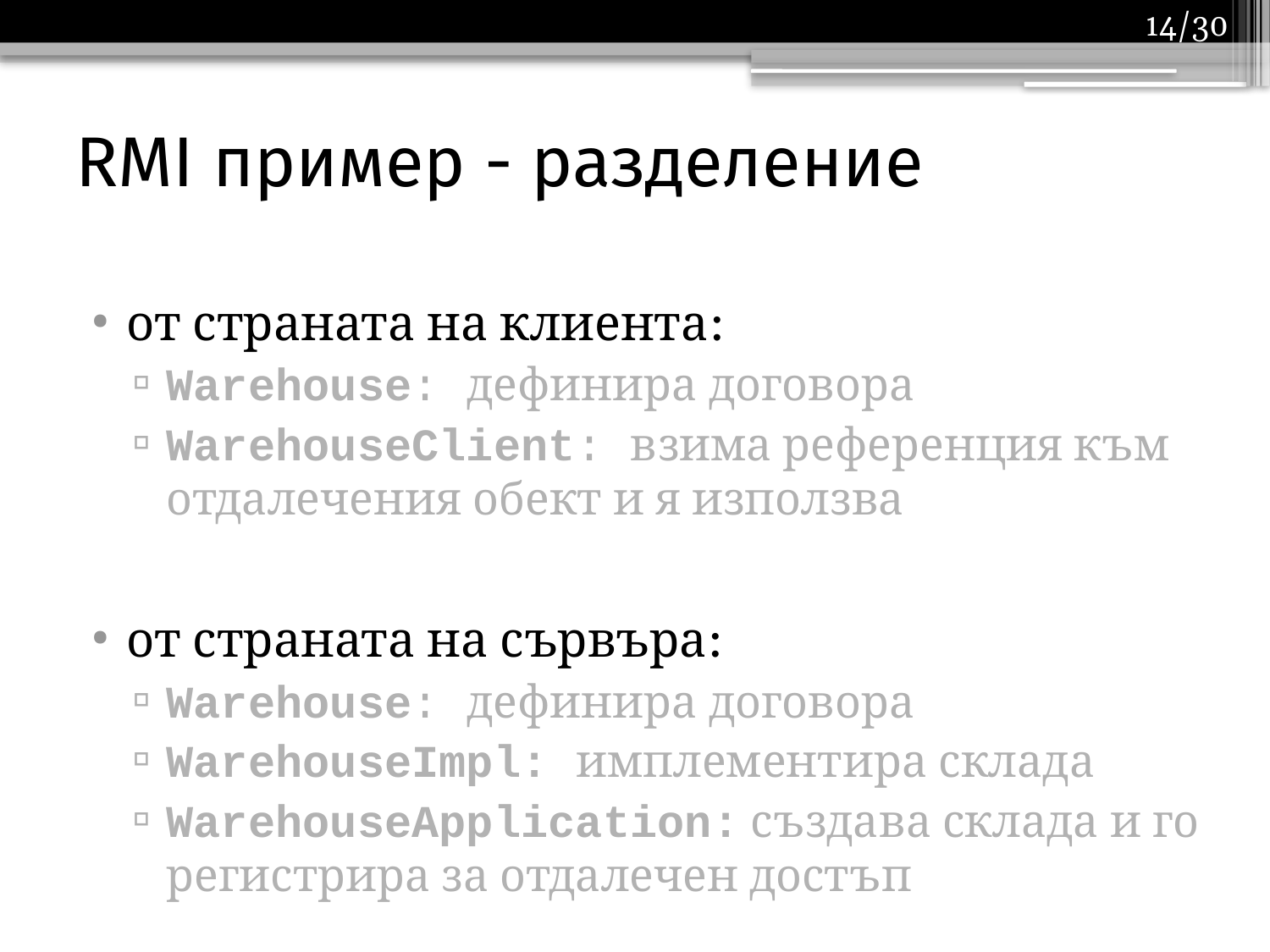

14/30
# RMI пример - разделение
от страната на клиента:
Warehouse: дефинира договора
WarehouseClient: взима референция към отдалечения обект и я използва

от страната на сървъра:
Warehouse: дефинира договора
WarehouseImpl: имплементира склада
WarehouseApplication: създава склада и го регистрира за отдалечен достъп